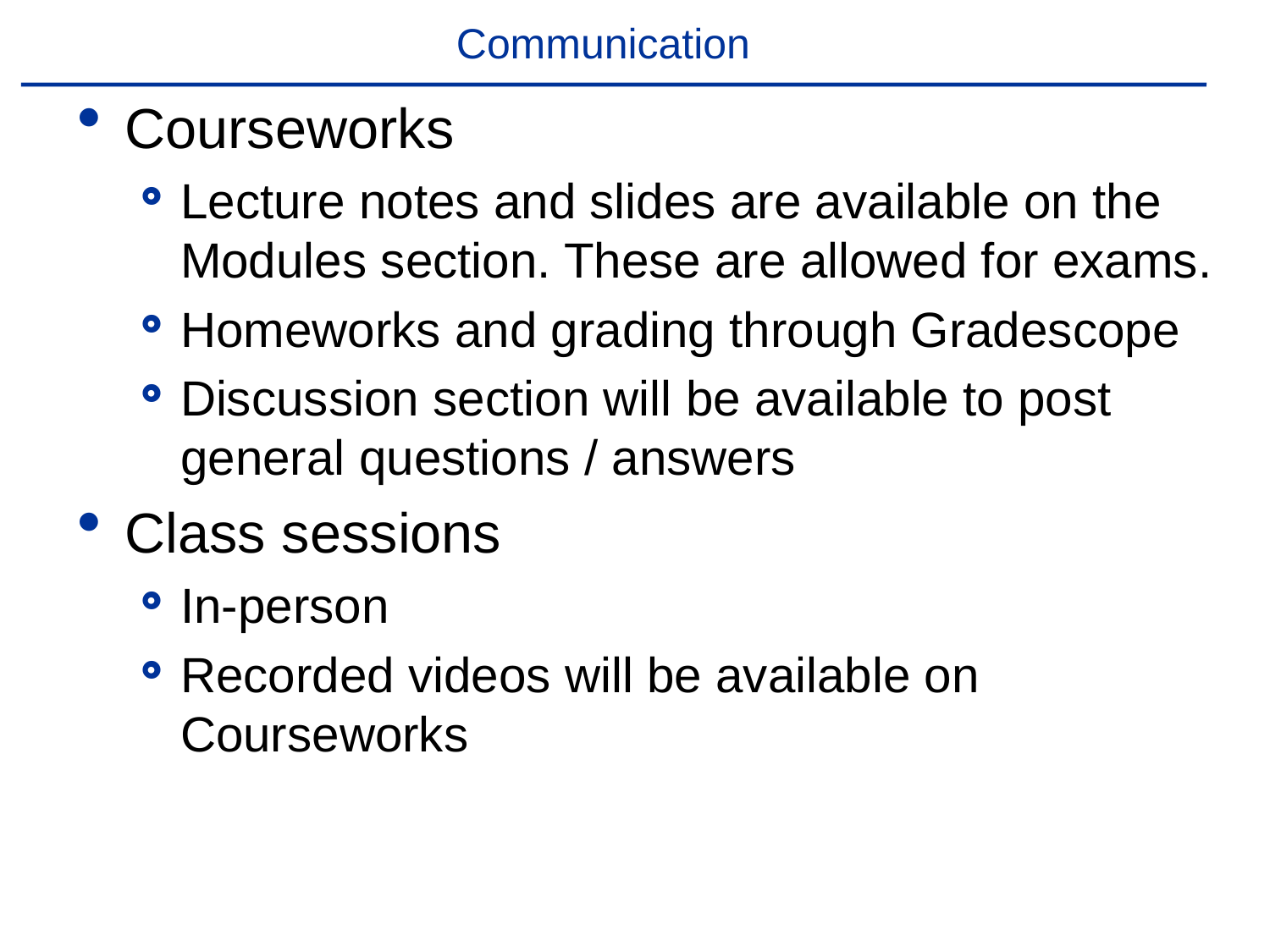

# Communication

Courseworks
Lecture notes and slides are available on the Modules section. These are allowed for exams.
Homeworks and grading through Gradescope
Discussion section will be available to post general questions / answers
Class sessions
In-person
Recorded videos will be available on Courseworks